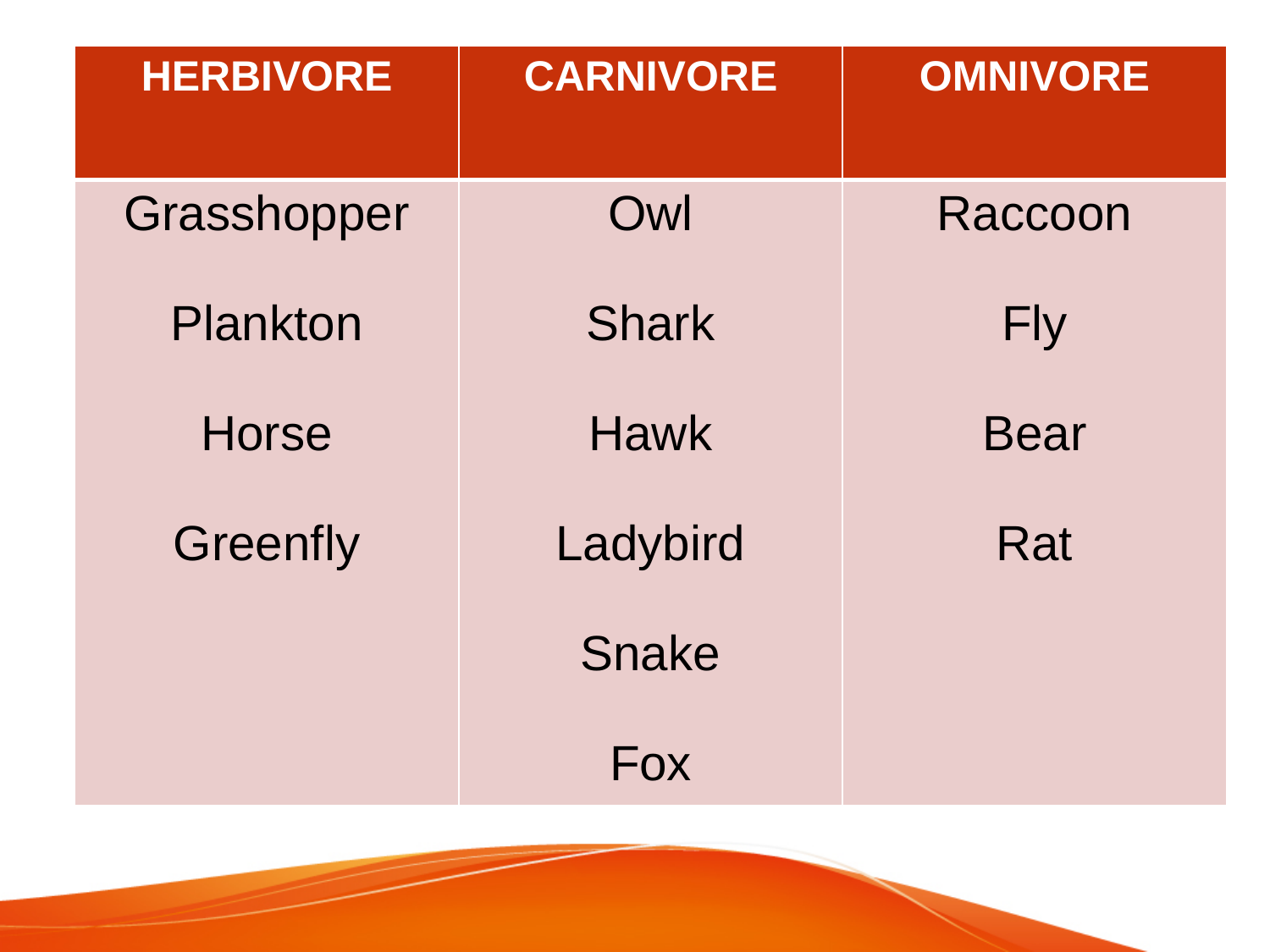

| HERBIVORE | CARNIVORE | OMNIVORE |
| --- | --- | --- |
| Grasshopper Plankton Horse Greenfly | Owl Shark Hawk Ladybird Snake Fox | Raccoon Fly Bear Rat |